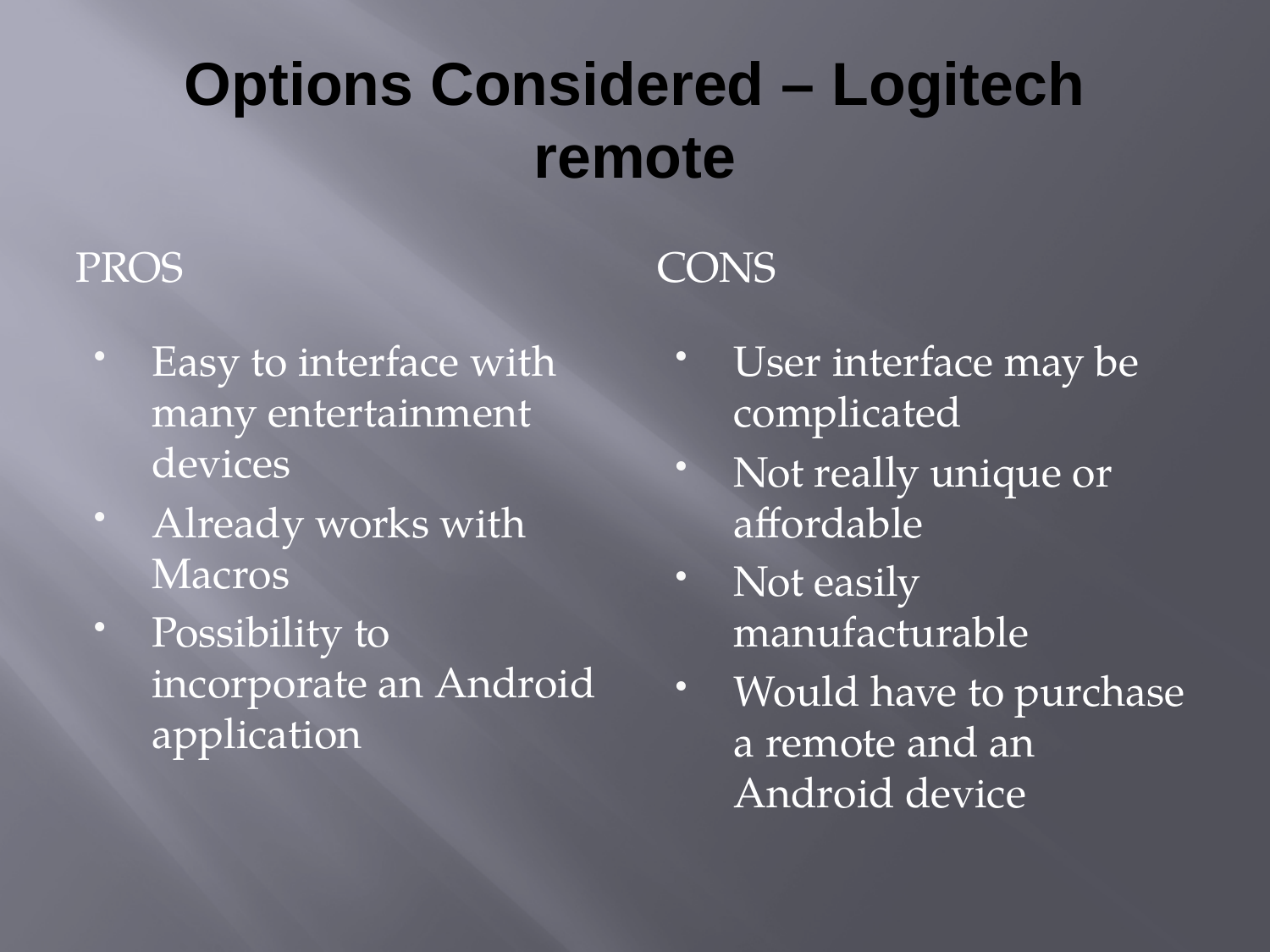

# Options Considered – Logitech remote
Pros
Cons
Easy to interface with many entertainment devices
Already works with Macros
Possibility to incorporate an Android application
User interface may be complicated
Not really unique or affordable
Not easily manufacturable
Would have to purchase a remote and an Android device